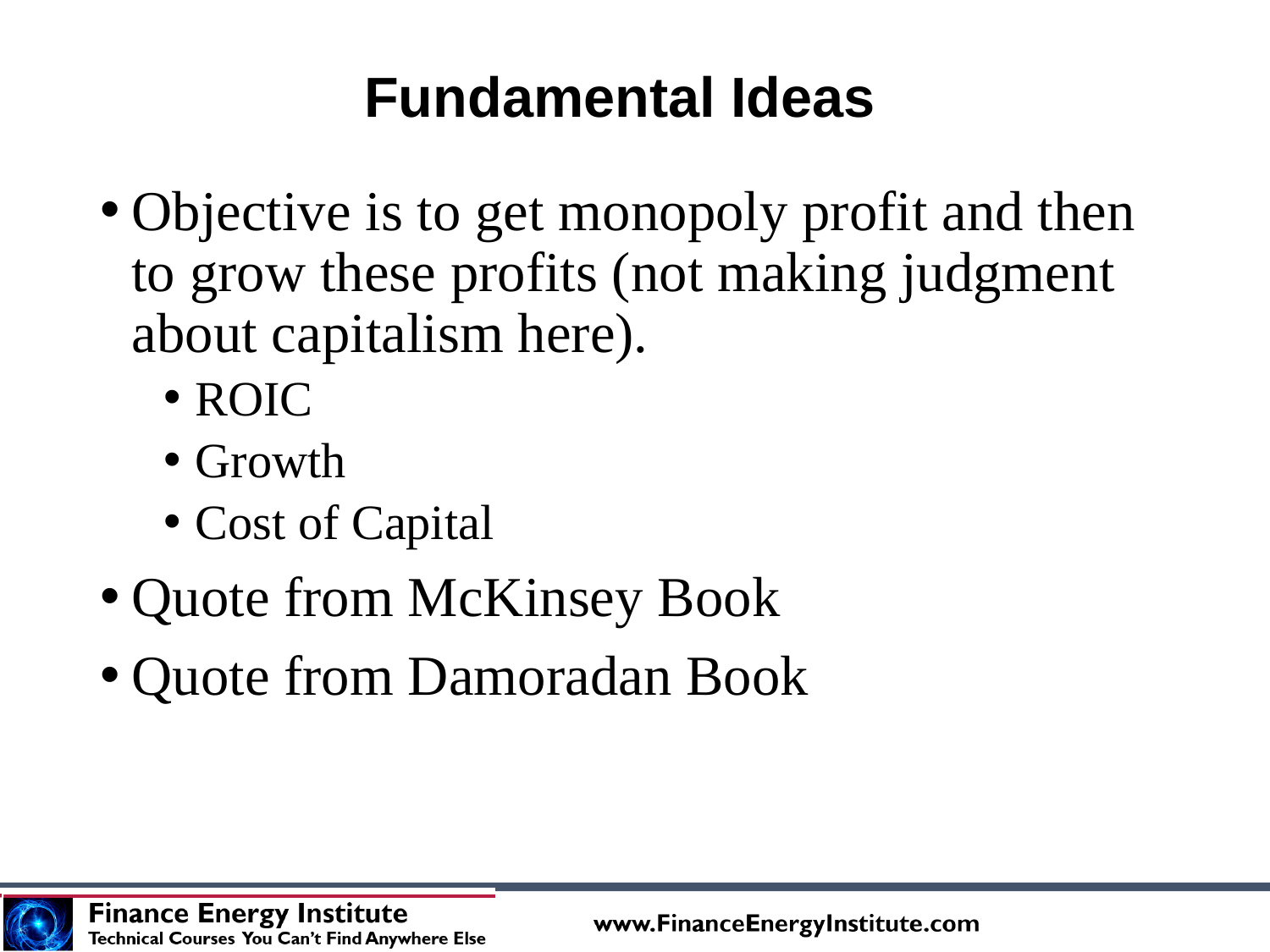

# Fundamental Ideas
Objective is to get monopoly profit and then to grow these profits (not making judgment about capitalism here).
ROIC
Growth
Cost of Capital
Quote from McKinsey Book
Quote from Damoradan Book